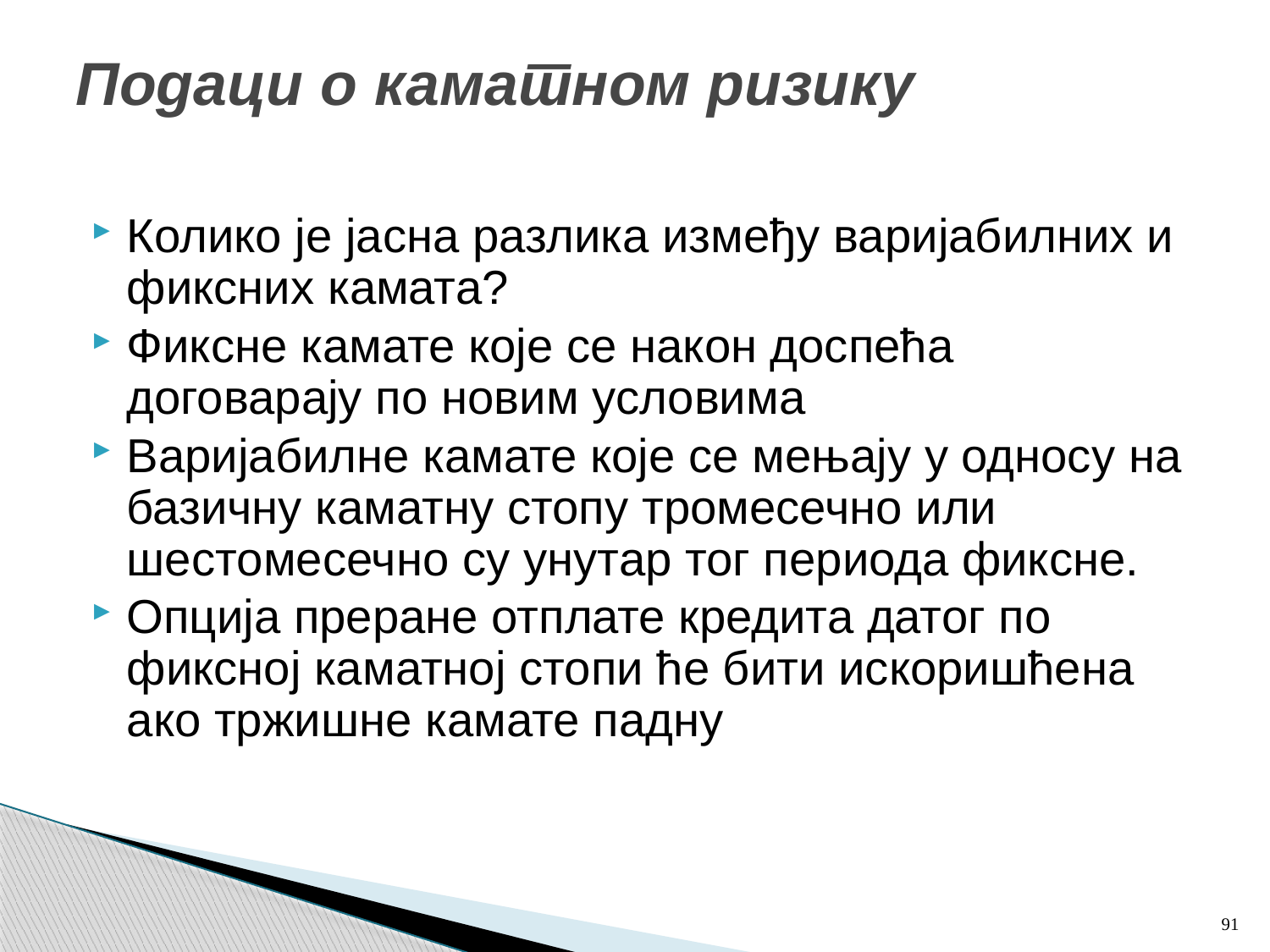

# Подаци о каматном ризику
Колико је јасна разлика између варијабилних и фиксних камата?
Фиксне камате које се након доспећа договарају по новим условима
Варијабилне камате које се мењају у односу на базичну каматну стопу тромесечно или шестомесечно су унутар тог периода фиксне.
Опција преране отплате кредита датог по фиксној каматној стопи ће бити искоришћена ако тржишне камате падну
91